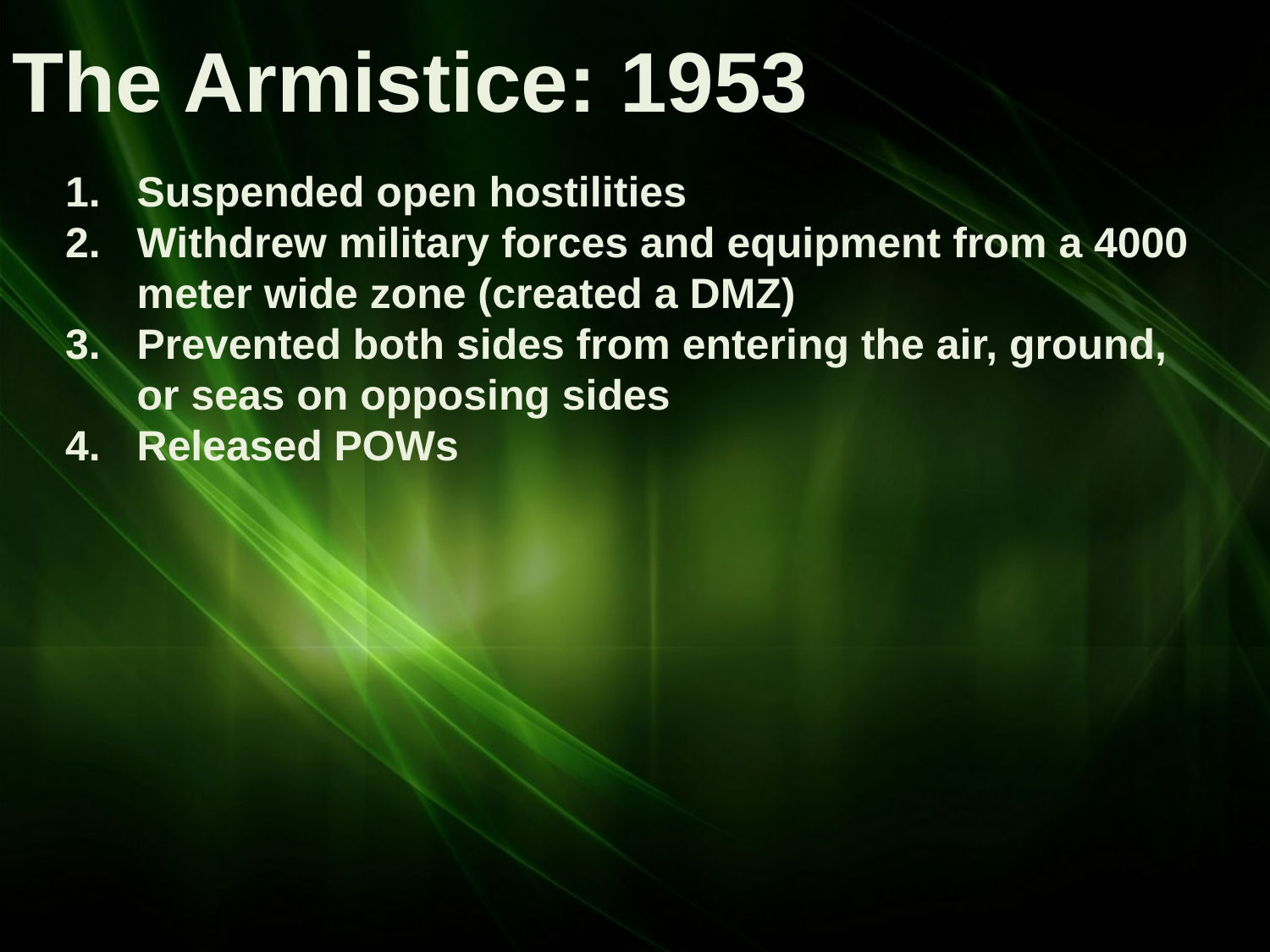

The Armistice: 1953
Suspended open hostilities
Withdrew military forces and equipment from a 4000 meter wide zone (created a DMZ)
Prevented both sides from entering the air, ground, or seas on opposing sides
Released POWs